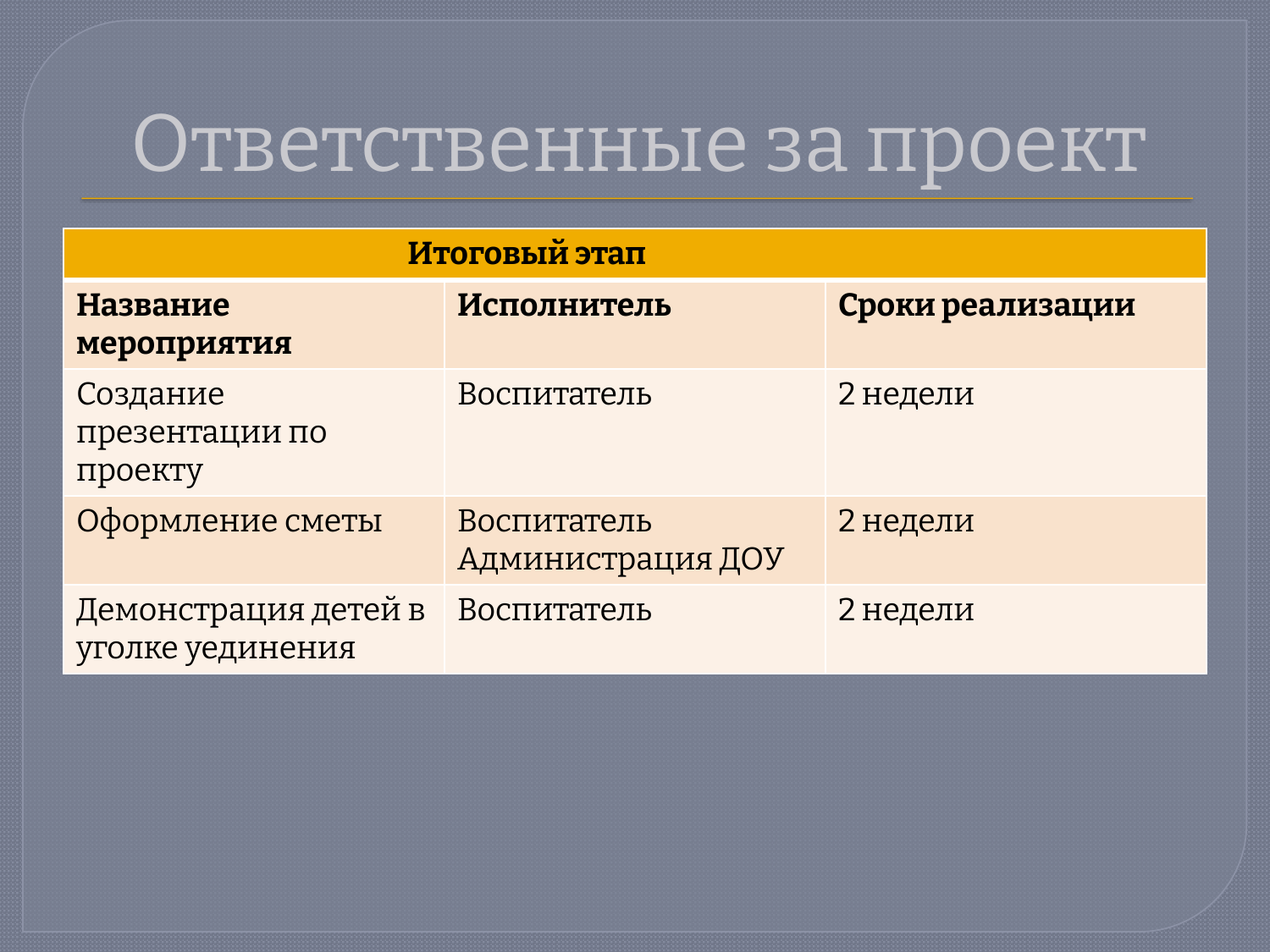

# Ответственные за проект
| Итоговый этап |  |  |
| --- | --- | --- |
| Название мероприятия | Исполнитель | Сроки реализации |
| Создание презентации по проекту | Воспитатель | 2 недели |
| Оформление сметы | Воспитатель Администрация ДОУ | 2 недели |
| Демонстрация детей в уголке уединения | Воспитатель | 2 недели |